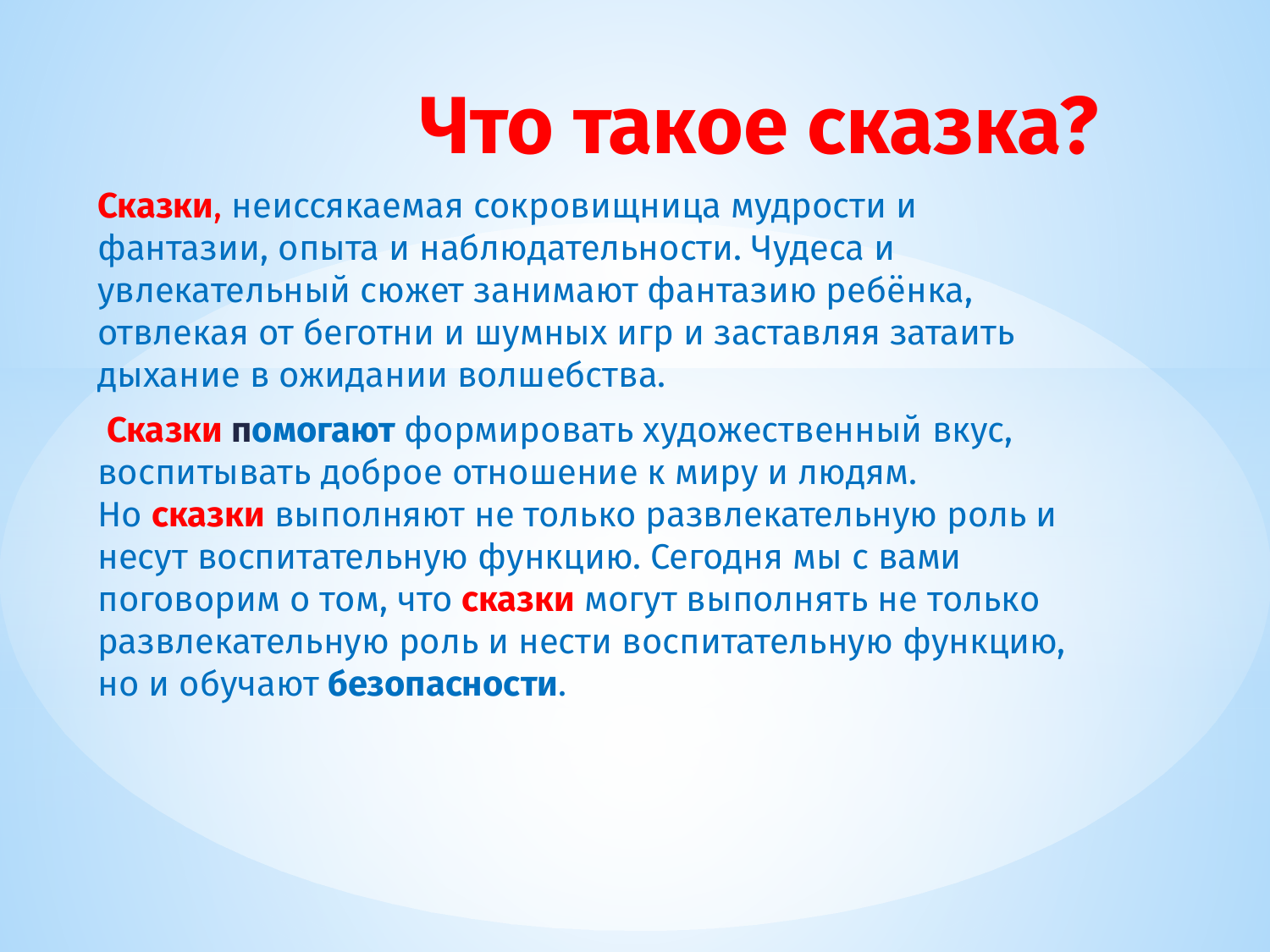

# Что такое сказка?
Сказки, неиссякаемая сокровищница мудрости и фантазии, опыта и наблюдательности. Чудеса и увлекательный сюжет занимают фантазию ребёнка, отвлекая от беготни и шумных игр и заставляя затаить дыхание в ожидании волшебства.
 Сказки помогают формировать художественный вкус, воспитывать доброе отношение к миру и людям. Но сказки выполняют не только развлекательную роль и несут воспитательную функцию. Сегодня мы с вами поговорим о том, что сказки могут выполнять не только развлекательную роль и нести воспитательную функцию, но и обучают безопасности.